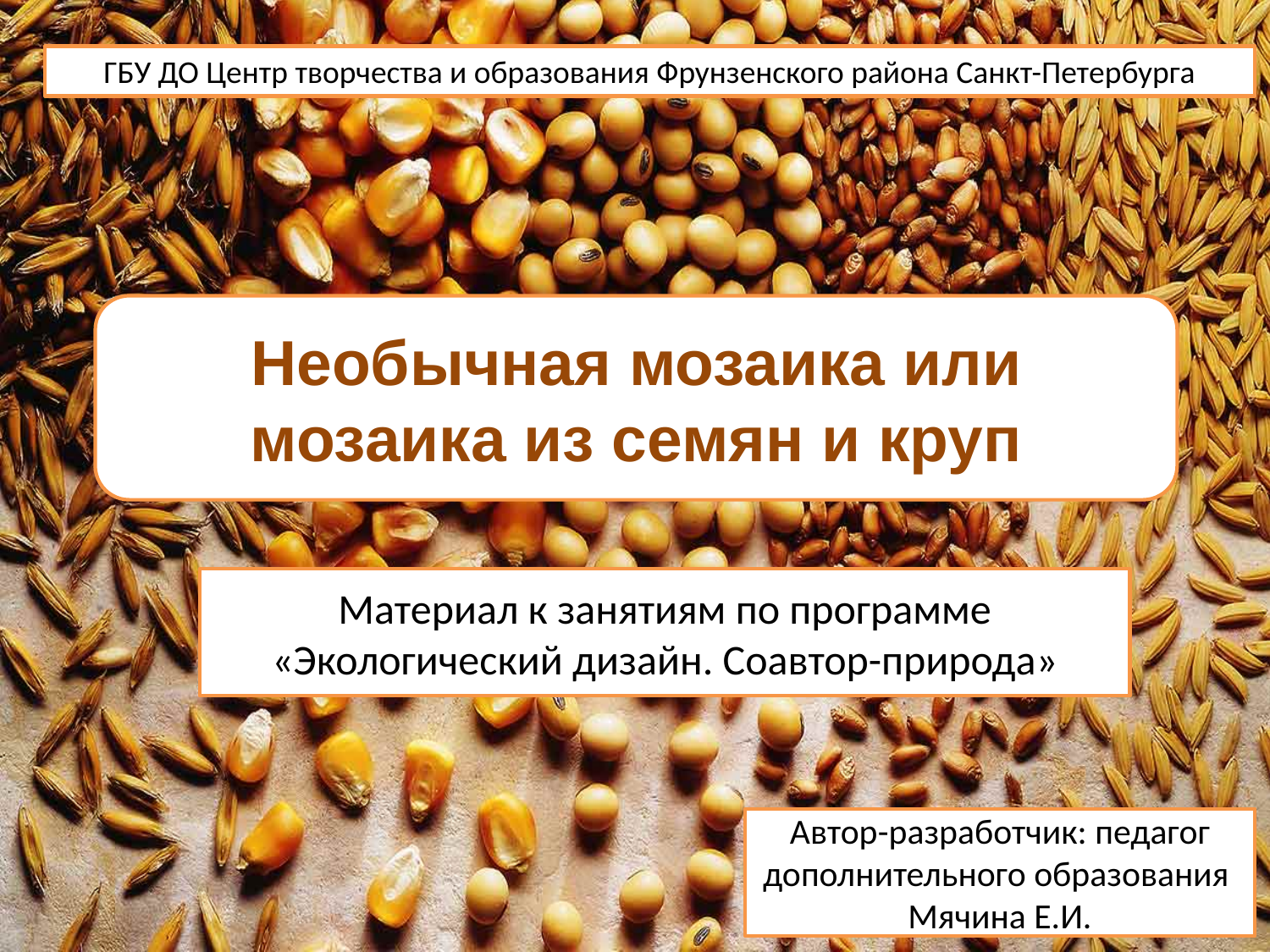

ГБУ ДО Центр творчества и образования Фрунзенского района Санкт-Петербурга
Необычная мозаика или мозаика из семян и круп
#
Материал к занятиям по программе «Экологический дизайн. Соавтор-природа»
Автор-разработчик: педагог дополнительного образования  Мячина Е.И.